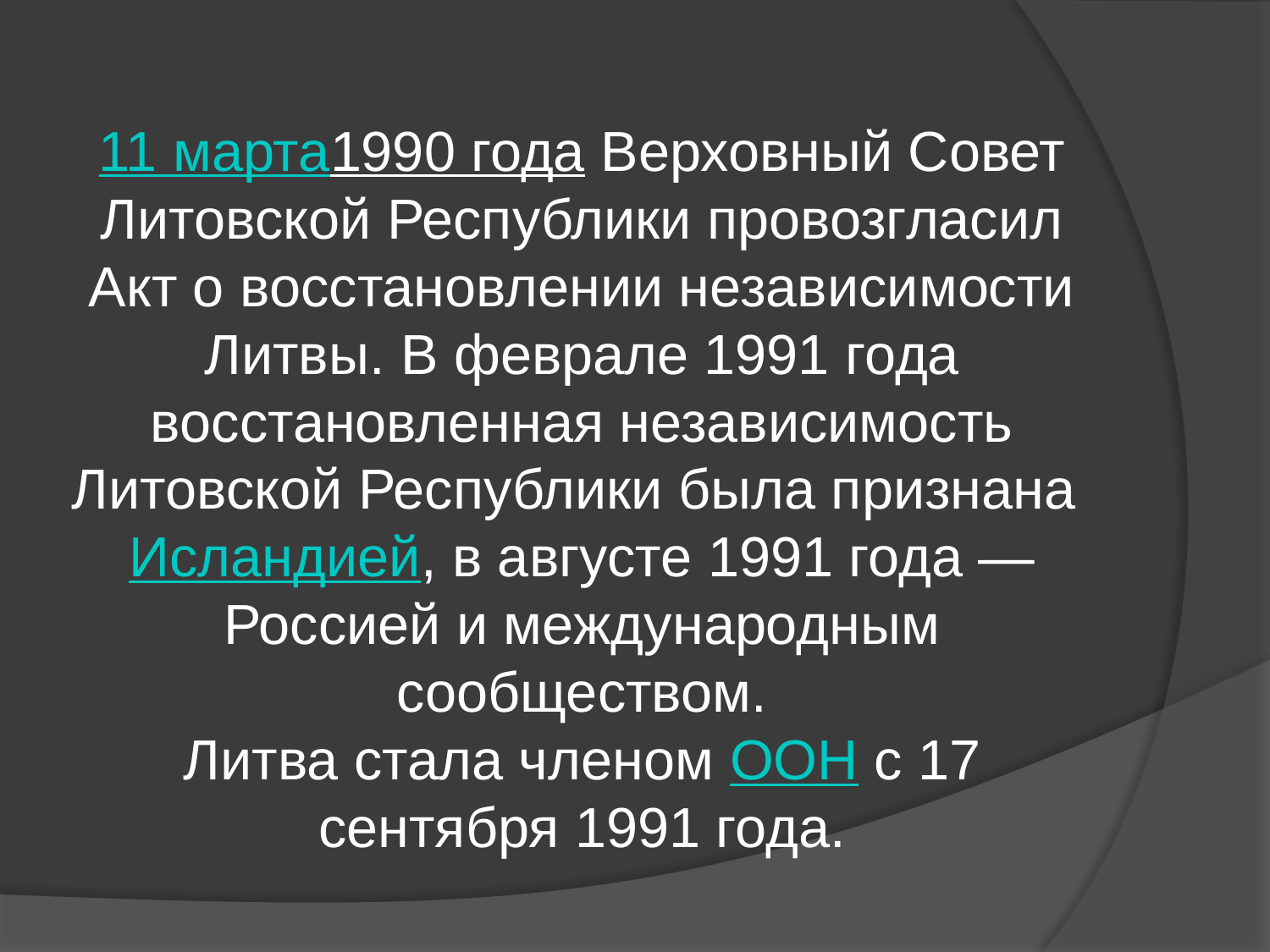

# 11 марта1990 года Верховный Совет Литовской Республики провозгласил Акт о восстановлении независимости Литвы. В феврале 1991 года восстановленная независимость Литовской Республики была признана Исландией, в августе 1991 года — Россией и международным сообществом. Литва стала членом ООН с 17 сентября 1991 года.